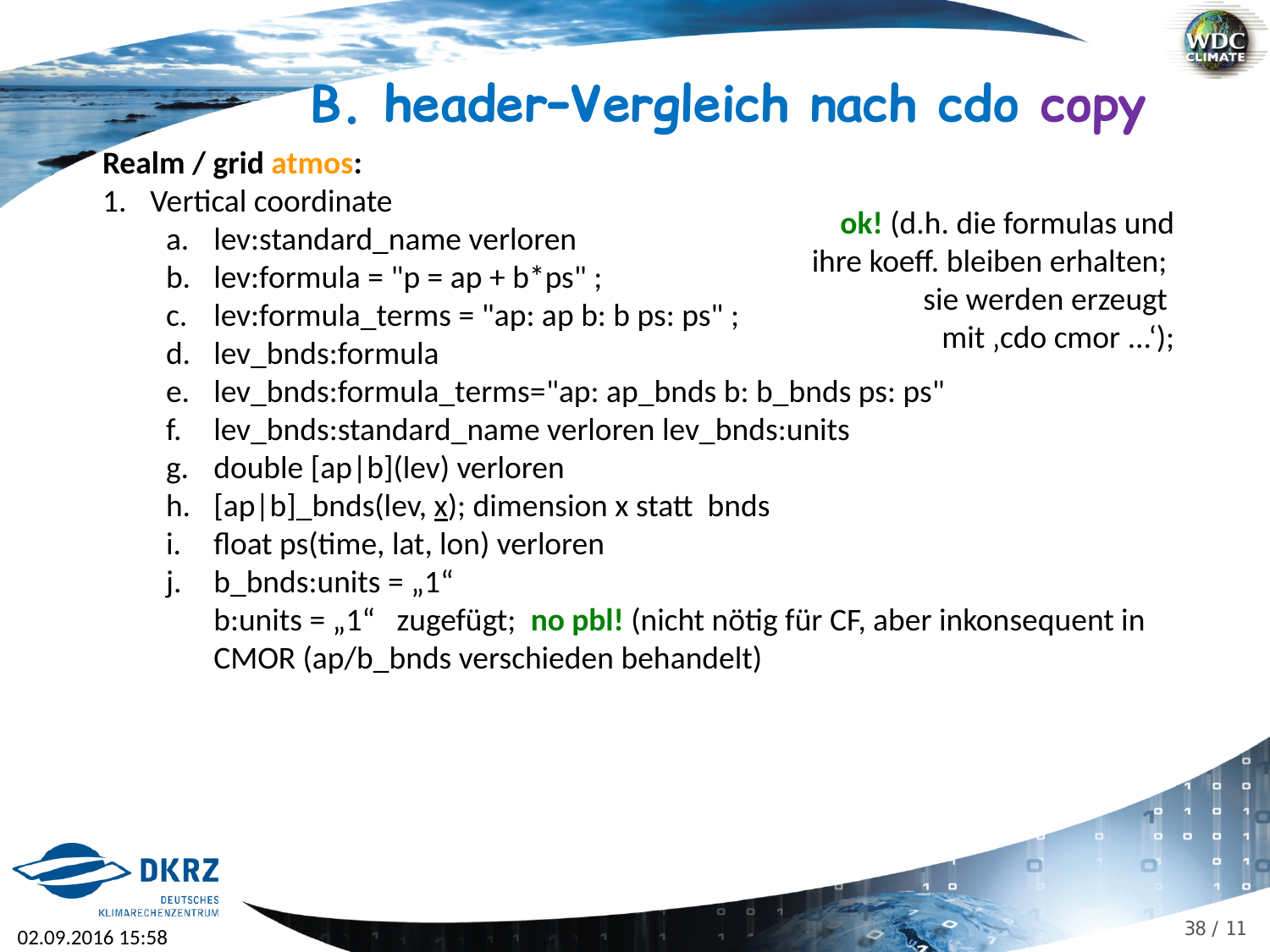

B. header–Vergleich nach cdo copy
Realm / grid atmos:
Vertical coordinate
lev:standard_name verloren
lev:formula = "p = ap + b*ps" ;
lev:formula_terms = "ap: ap b: b ps: ps" ;
lev_bnds:formula
lev_bnds:formula_terms="ap: ap_bnds b: b_bnds ps: ps"
lev_bnds:standard_name verloren lev_bnds:units
double [ap|b](lev) verloren
[ap|b]_bnds(lev, x); dimension x statt  bnds
float ps(time, lat, lon) verloren
b_bnds:units = „1“
b:units = „1“   zugefügt;  no pbl! (nicht nötig für CF, aber inkonsequent in CMOR (ap/b_bnds verschieden behandelt)

ok! (d.h. die formulas und
 ihre koeff. bleiben erhalten;
sie werden erzeugt
mit ‚cdo cmor ...‘);